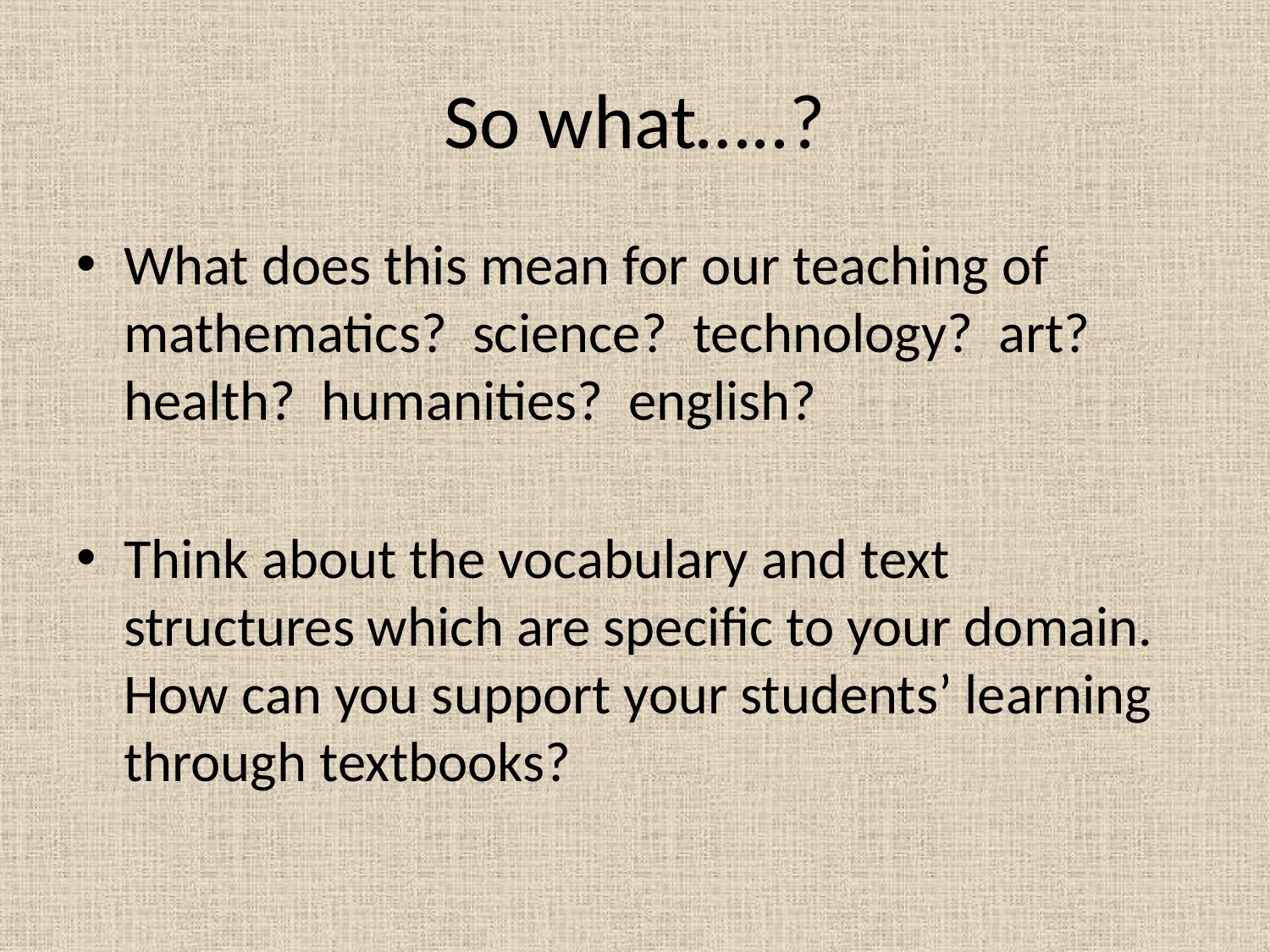

# So what…..?
What does this mean for our teaching of mathematics?  science?  technology?  art? health?  humanities?  english?

Think about the vocabulary and text structures which are specific to your domain.  How can you support your students’ learning through textbooks?